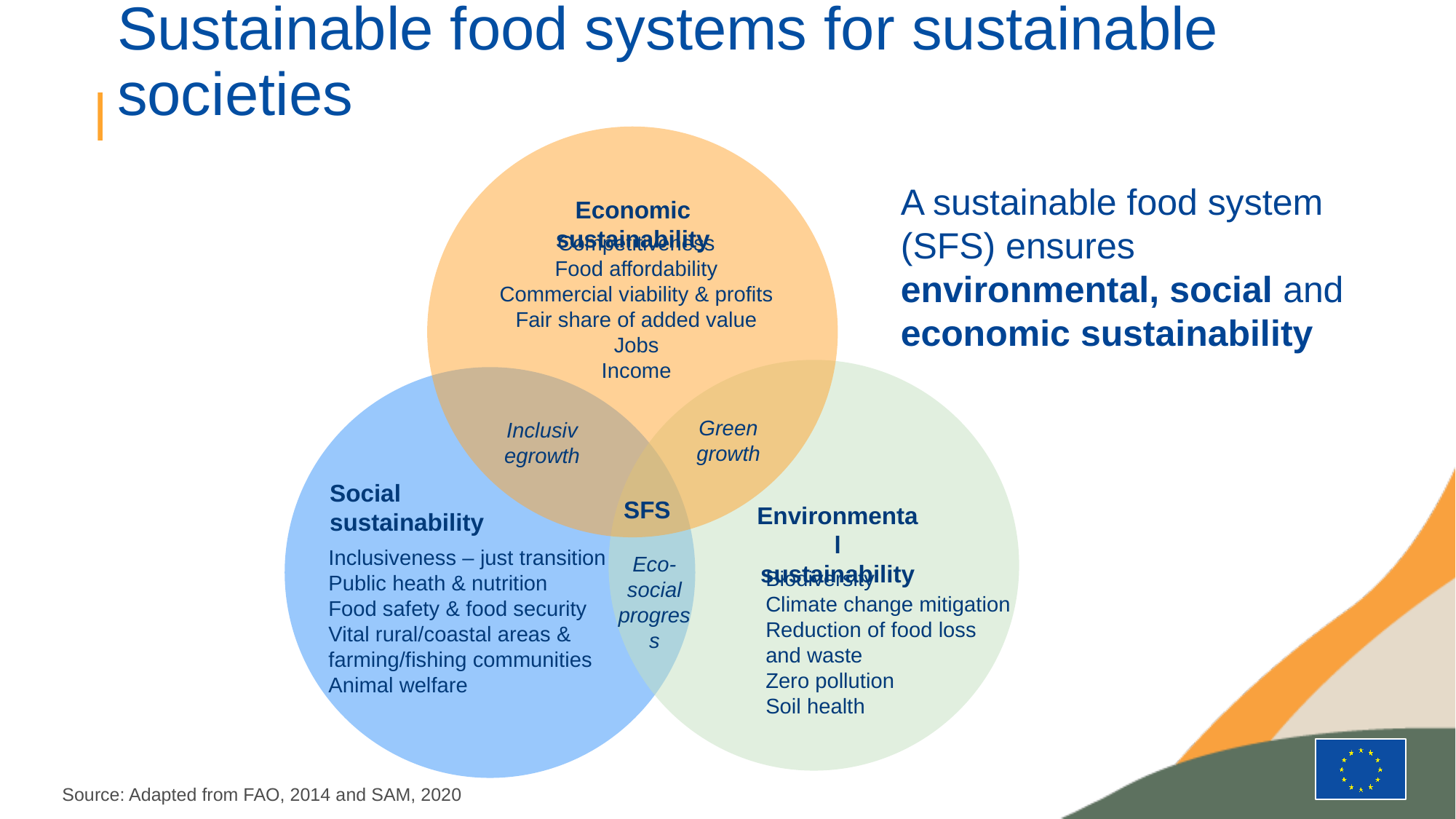

Sustainable food systems for sustainable societies

A sustainable food system (SFS) ensures environmental, social and economic sustainability
Economic sustainability
Competitiveness
Food affordability
Commercial viability & profits
Fair share of added value
Jobs
Income

Green growth
Inclusivegrowth
Social sustainability
SFS
Environmental sustainability
Inclusiveness – just transition
Public heath & nutrition
Food safety & food security Vital rural/coastal areas &
farming/fishing communities
Animal welfare
Eco-social progress
Biodiversity
Climate change mitigation
Reduction of food loss
and waste
Zero pollution
Soil health
Source: Adapted from FAO, 2014 and SAM, 2020